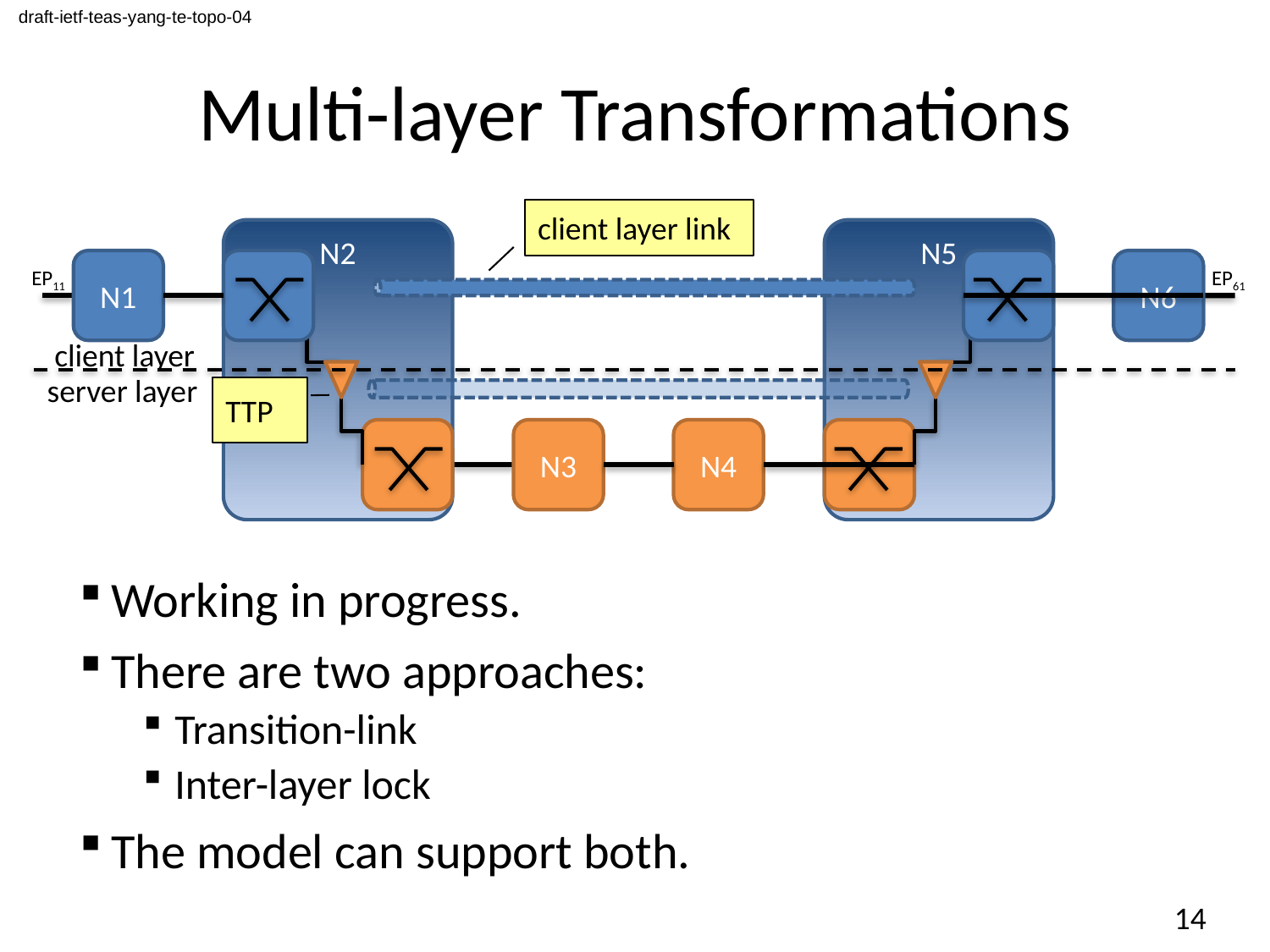

draft-ietf-teas-yang-te-topo-04
# Multi-layer Transformations

client layer link
N2

N1
EP11
N5

N6
EP61
client layer
server layer
TTP
N3
N4
Working in progress.
There are two approaches:
Transition-link
Inter-layer lock
The model can support both.
14